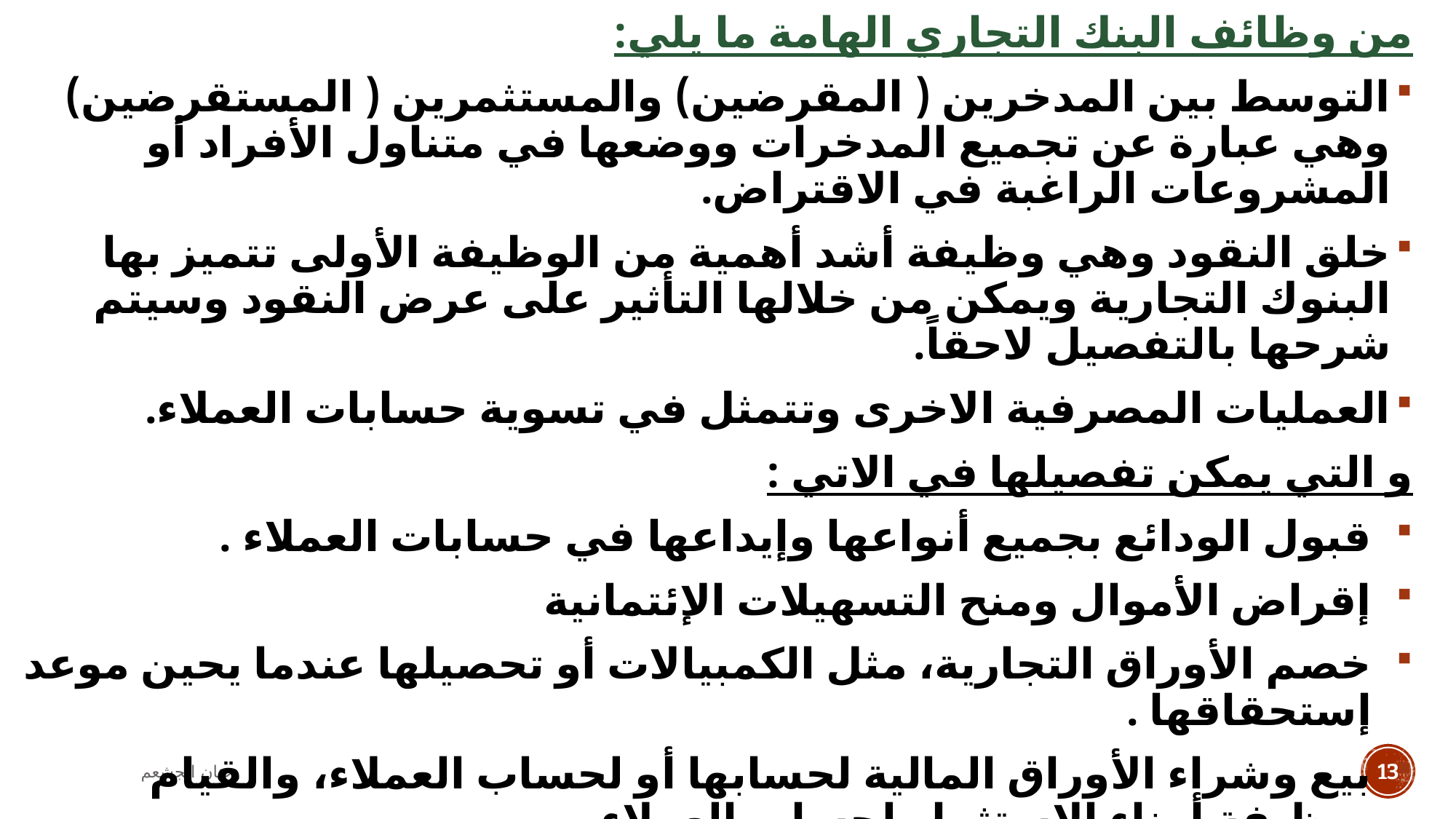

من وظائف البنك التجاري الهامة ما يلي:
التوسط بين المدخرين ( المقرضين) والمستثمرين ( المستقرضين) وهي عبارة عن تجميع المدخرات ووضعها في متناول الأفراد أو المشروعات الراغبة في الاقتراض.
خلق النقود وهي وظيفة أشد أهمية من الوظيفة الأولى تتميز بها البنوك التجارية ويمكن من خلالها التأثير على عرض النقود وسيتم شرحها بالتفصيل لاحقاً.
العمليات المصرفية الاخرى وتتمثل في تسوية حسابات العملاء.
و التي يمكن تفصيلها في الاتي :
قبول الودائع بجميع أنواعها وإيداعها في حسابات العملاء .
إقراض الأموال ومنح التسهيلات الإئتمانية
خصم الأوراق التجارية، مثل الكمبيالات أو تحصيلها عندما يحين موعد إستحقاقها .
بيع وشراء الأوراق المالية لحسابها أو لحساب العملاء، والقيام بوظيفة أمناء الإستثمار لحساب العملاء
القيام بخدمات بالنيابة عن عملائها، مثل التحويلات النقدية وتحصيل الشيكات أو الكمبيالات، وسداد الديون نيابة عنهم عند موعد الإستح
حنان الجشعم
13